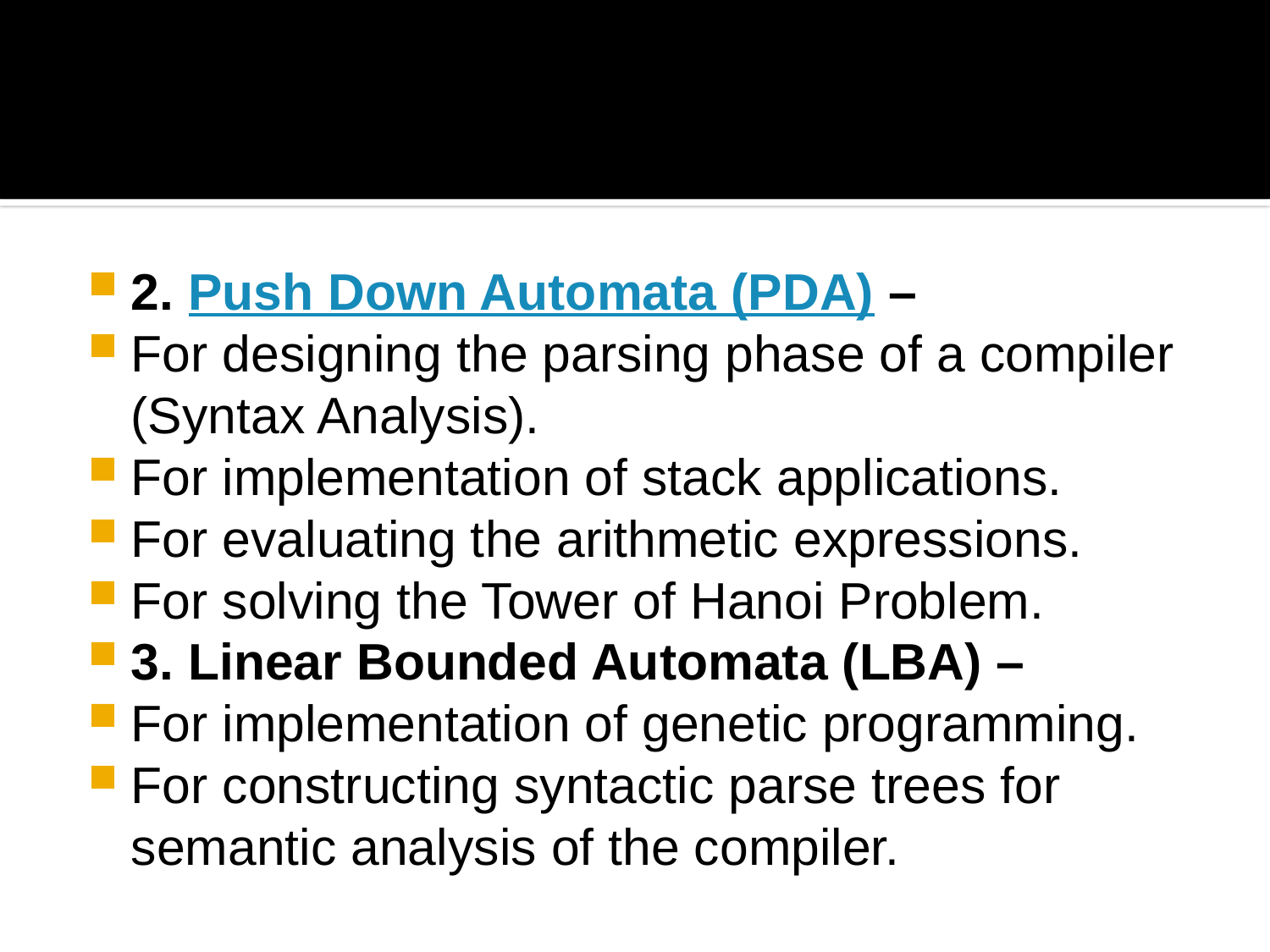

#
2. Push Down Automata (PDA) –
For designing the parsing phase of a compiler (Syntax Analysis).
For implementation of stack applications.
For evaluating the arithmetic expressions.
For solving the Tower of Hanoi Problem.
3. Linear Bounded Automata (LBA) –
For implementation of genetic programming.
For constructing syntactic parse trees for semantic analysis of the compiler.